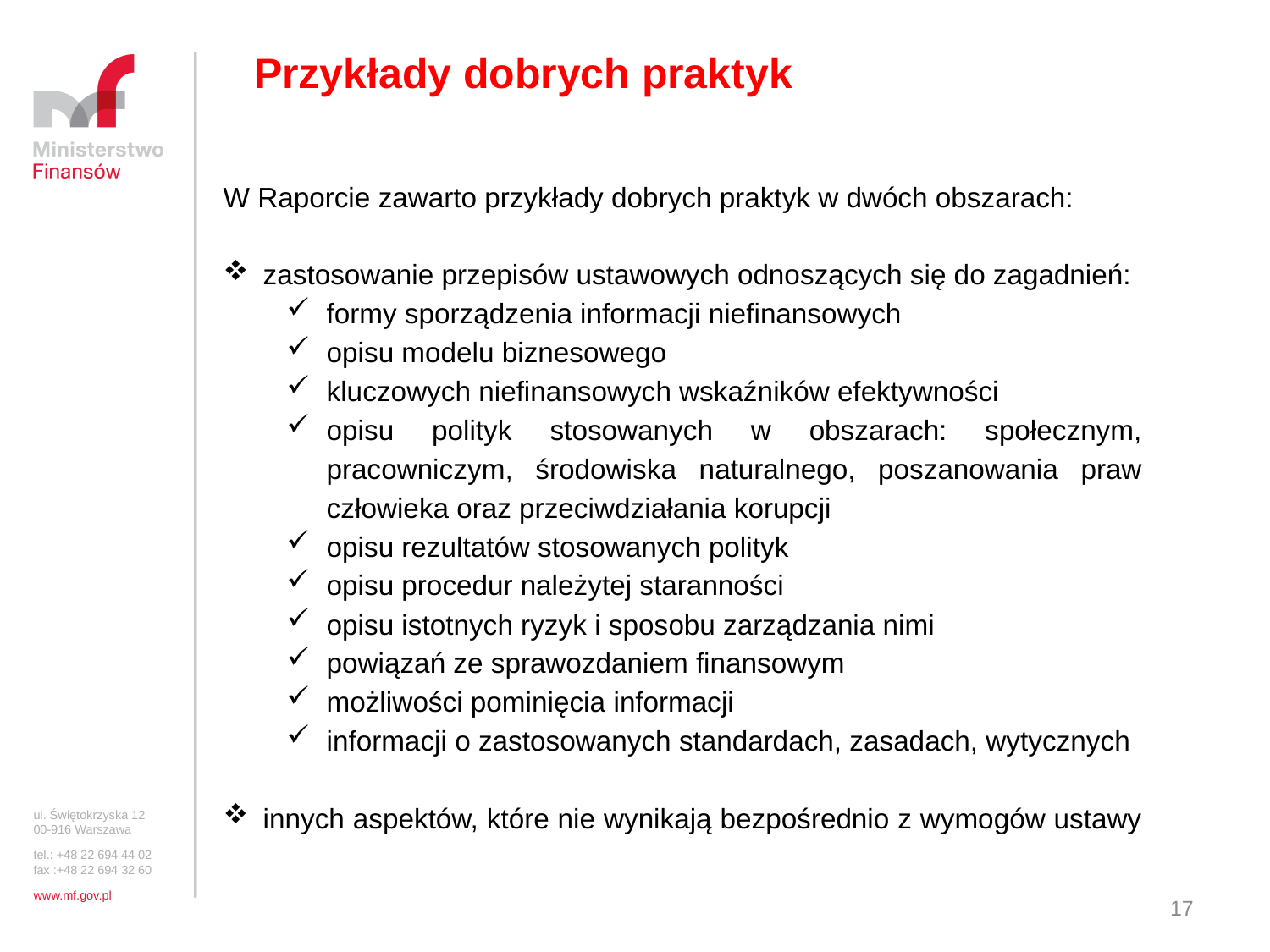

Przykłady dobrych praktyk
W Raporcie zawarto przykłady dobrych praktyk w dwóch obszarach:

zastosowanie przepisów ustawowych odnoszących się do zagadnień:
formy sporządzenia informacji niefinansowych
opisu modelu biznesowego
kluczowych niefinansowych wskaźników efektywności
opisu polityk stosowanych w obszarach: społecznym, pracowniczym, środowiska naturalnego, poszanowania praw człowieka oraz przeciwdziałania korupcji
opisu rezultatów stosowanych polityk
opisu procedur należytej staranności
opisu istotnych ryzyk i sposobu zarządzania nimi
powiązań ze sprawozdaniem finansowym
możliwości pominięcia informacji
informacji o zastosowanych standardach, zasadach, wytycznych

innych aspektów, które nie wynikają bezpośrednio z wymogów ustawy

ul. Świętokrzyska 12
00-916 Warszawa

tel.: +48 22 694 44 02
fax :+48 22 694 32 60

www.mf.gov.pl
17